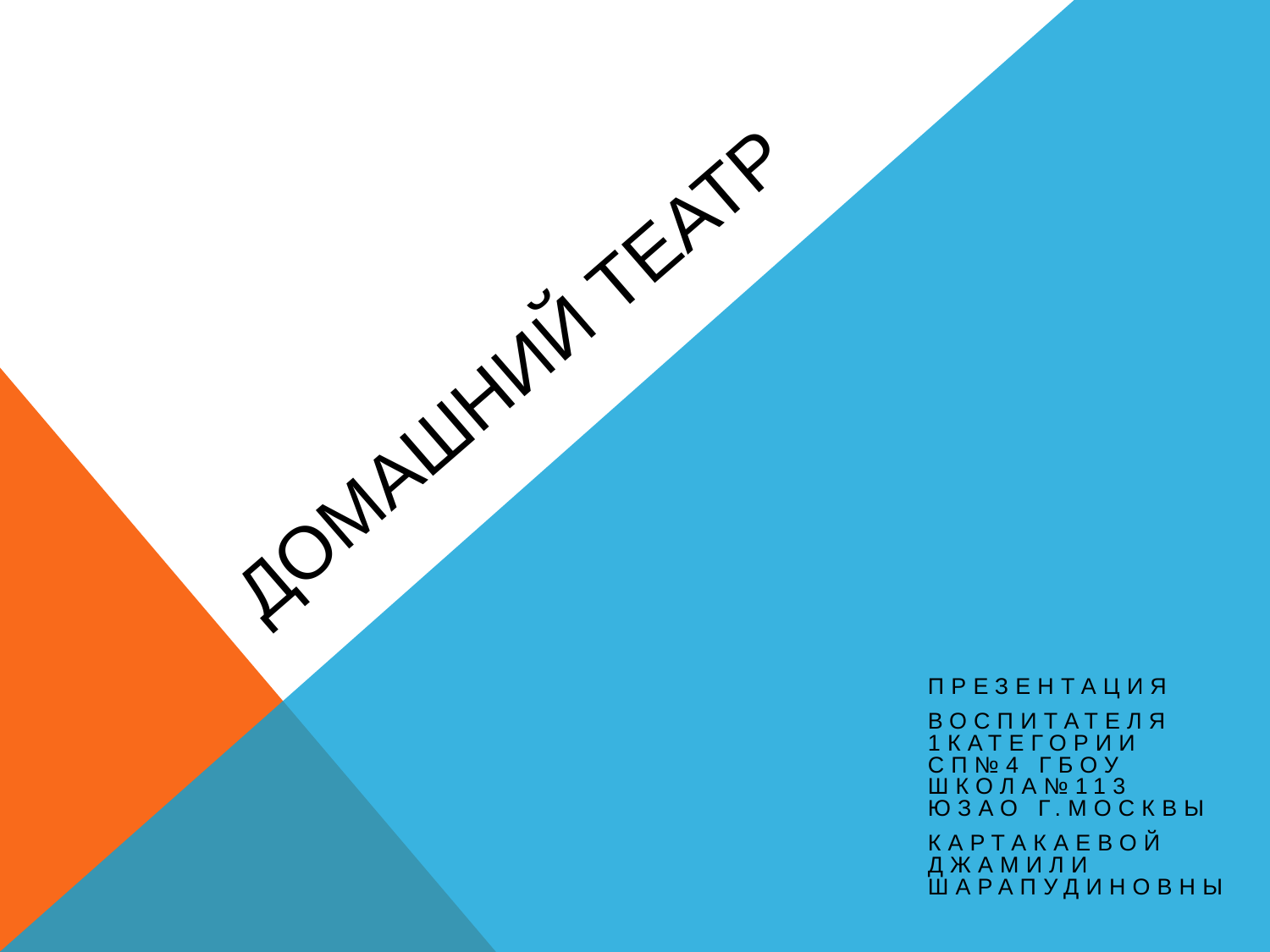

# Домашний театр
Презентация
Воспитателя 1категории СП№4 ГБОУ школа№113 ЮЗАО г.Москвы
Картакаевой Джамили Шарапудиновны